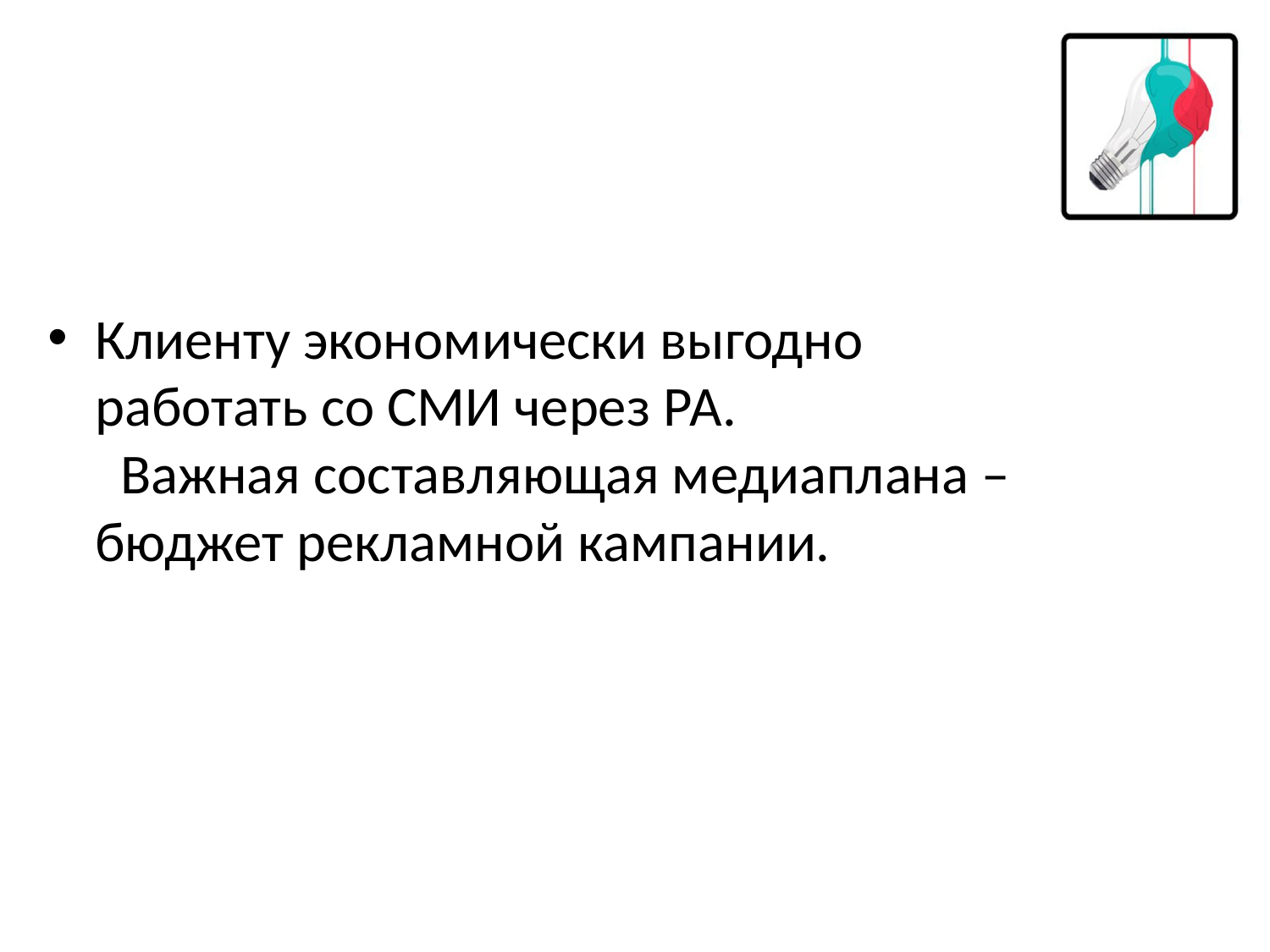

Клиенту экономически выгодно работать со СМИ через РА.
  Важная составляющая медиаплана – бюджет рекламной кампании.